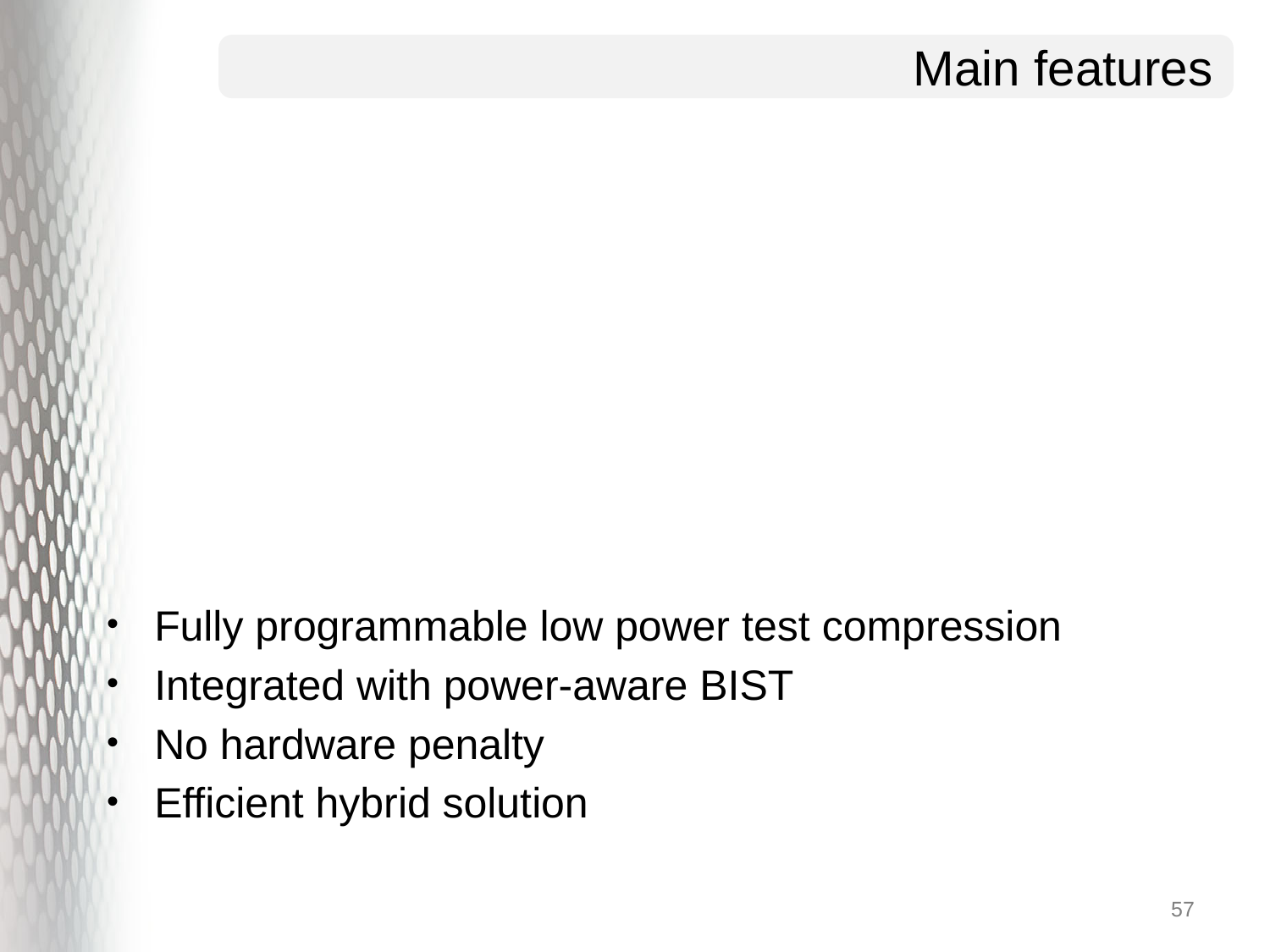

# Main features
Fully programmable low power test compression
Integrated with power-aware BIST
No hardware penalty
Efficient hybrid solution